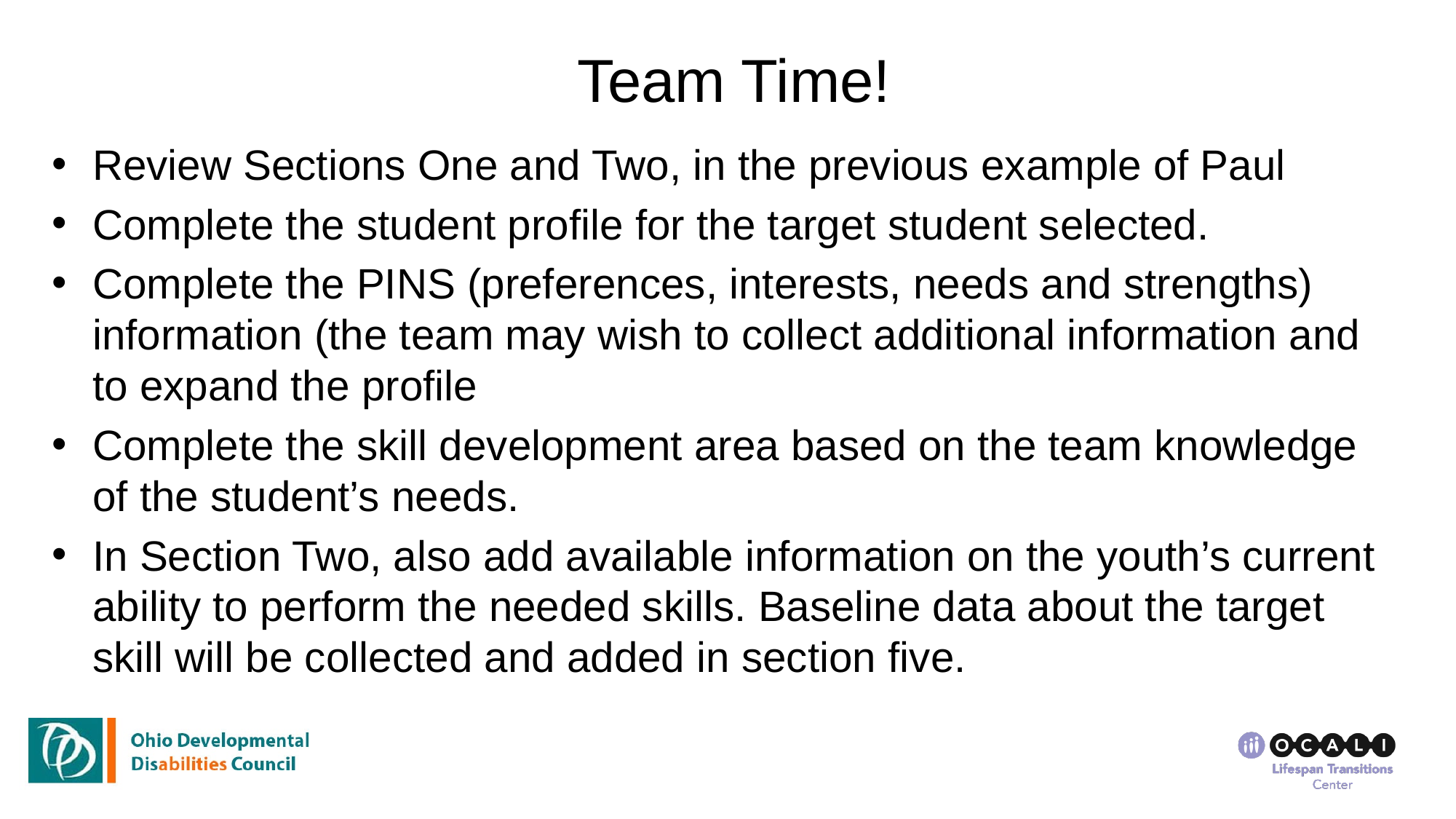

# Team Time!
Review Sections One and Two, in the previous example of Paul
Complete the student profile for the target student selected.
Complete the PINS (preferences, interests, needs and strengths) information (the team may wish to collect additional information and to expand the profile
Complete the skill development area based on the team knowledge of the student’s needs.
In Section Two, also add available information on the youth’s current ability to perform the needed skills. Baseline data about the target skill will be collected and added in section five.